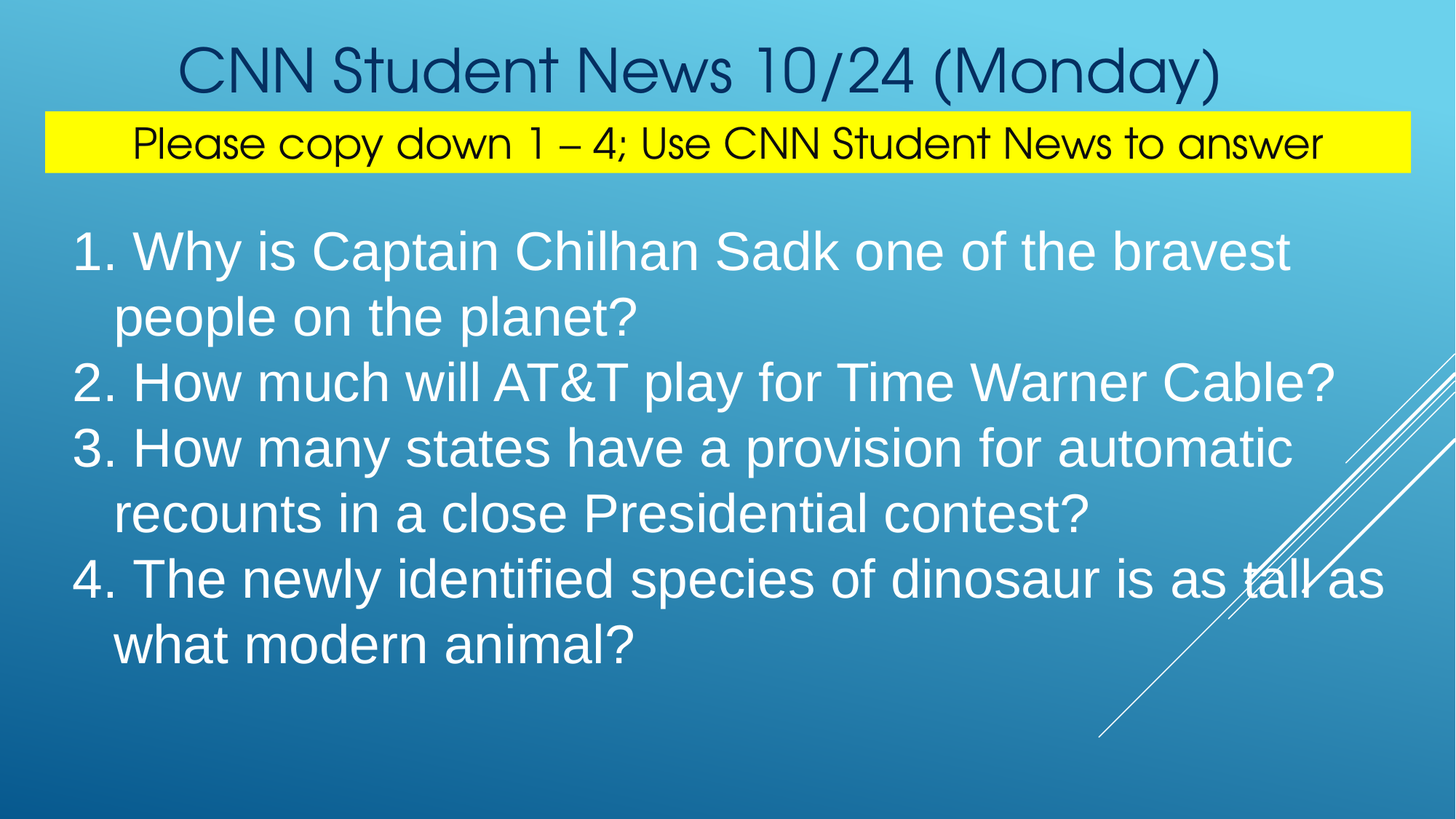

CNN Student News 10/24 (Monday)
Please copy down 1 – 4; Use CNN Student News to answer

 Why is Captain Chilhan Sadk one of the bravest people on the planet?
 How much will AT&T play for Time Warner Cable?
 How many states have a provision for automatic recounts in a close Presidential contest?
 The newly identified species of dinosaur is as tall as what modern animal?